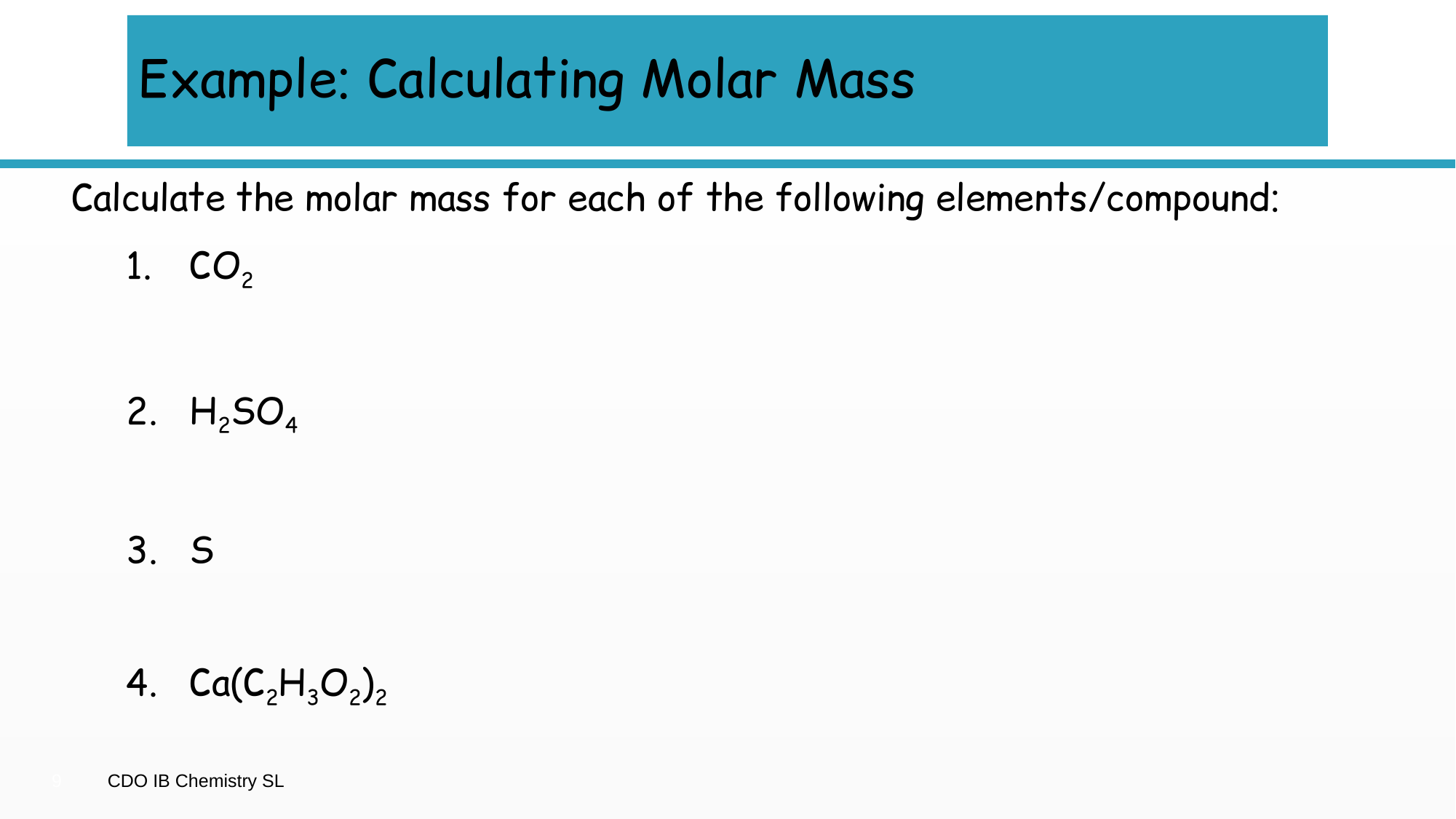

# Example: Calculating Molar Mass
Calculate the molar mass for each of the following elements/compound:
CO2

H2SO4

S

Ca(C2H3O2)2

9
CDO IB Chemistry SL